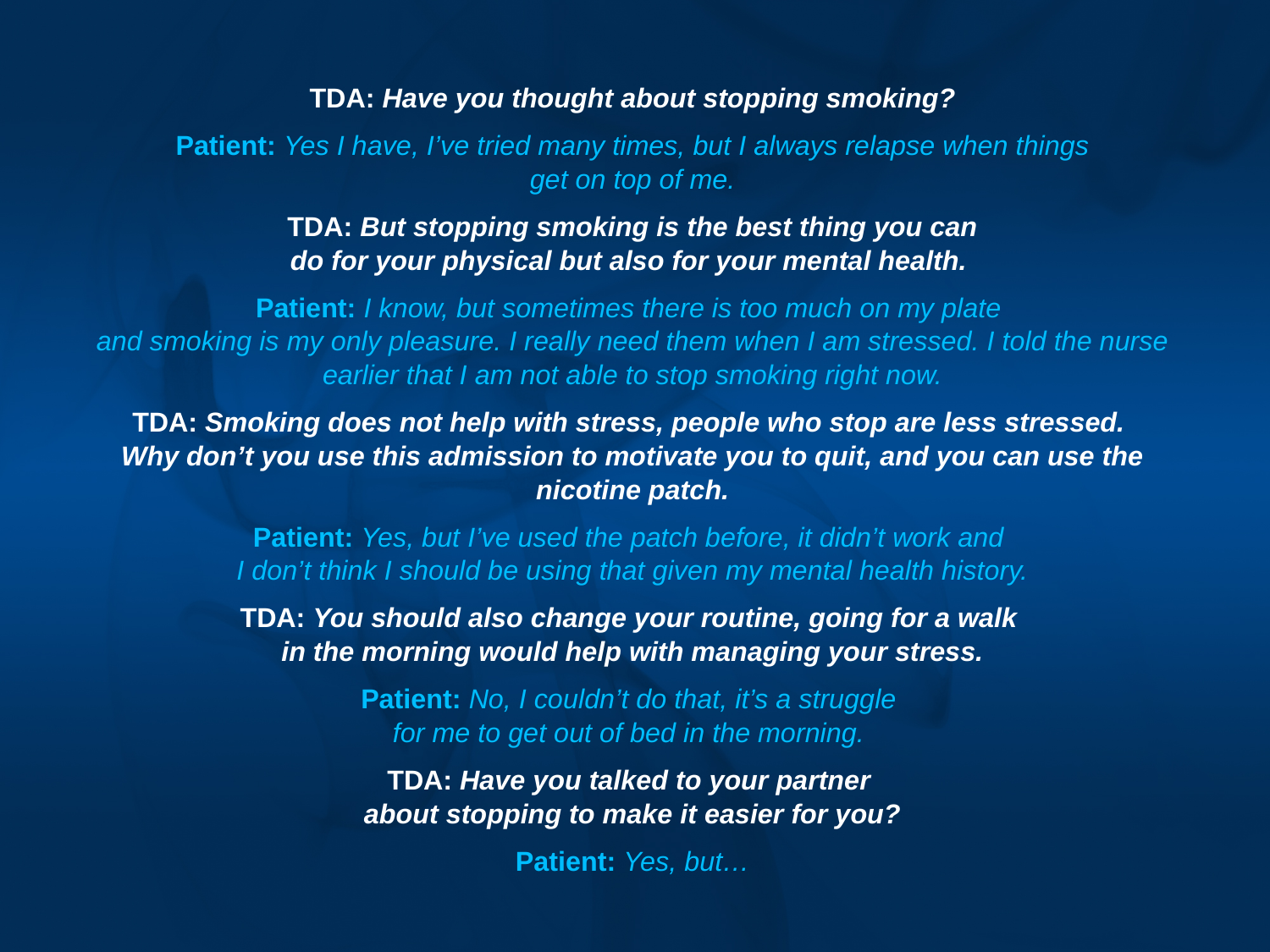

TDA: Have you thought about stopping smoking?
Patient: Yes I have, I’ve tried many times, but I always relapse when things
get on top of me.
 TDA: But stopping smoking is the best thing you can
do for your physical but also for your mental health.
Patient: I know, but sometimes there is too much on my plate
and smoking is my only pleasure. I really need them when I am stressed. I told the nurse earlier that I am not able to stop smoking right now.
TDA: Smoking does not help with stress, people who stop are less stressed.
Why don’t you use this admission to motivate you to quit, and you can use the nicotine patch.
Patient: Yes, but I’ve used the patch before, it didn’t work and
I don’t think I should be using that given my mental health history.
TDA: You should also change your routine, going for a walk
in the morning would help with managing your stress.
Patient: No, I couldn’t do that, it’s a struggle
for me to get out of bed in the morning.
TDA: Have you talked to your partner
about stopping to make it easier for you?
Patient: Yes, but…